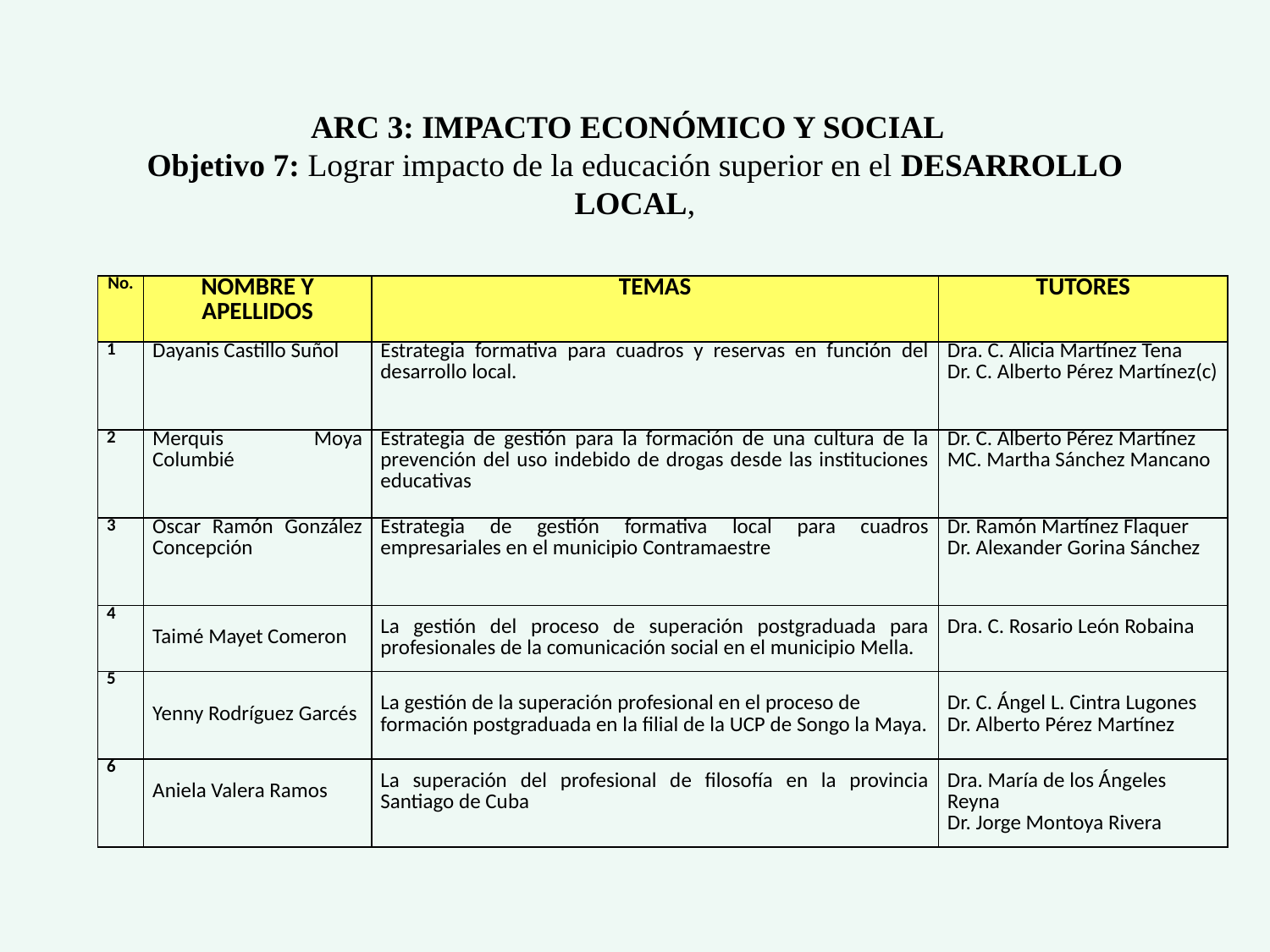

# ARC 3: IMPACTO ECONÓMICO Y SOCIAL Objetivo 7: Lograr impacto de la educación superior en el DESARROLLO LOCAL,
| No. | NOMBRE Y APELLIDOS | TEMAS | TUTORES |
| --- | --- | --- | --- |
| 1 | Dayanis Castillo Suñol | Estrategia formativa para cuadros y reservas en función del desarrollo local. | Dra. C. Alicia Martínez Tena Dr. C. Alberto Pérez Martínez(c) |
| 2 | Merquis Moya Columbié | Estrategia de gestión para la formación de una cultura de la prevención del uso indebido de drogas desde las instituciones educativas | Dr. C. Alberto Pérez Martínez MC. Martha Sánchez Mancano |
| 3 | Oscar Ramón González Concepción | Estrategia de gestión formativa local para cuadros empresariales en el municipio Contramaestre | Dr. Ramón Martínez Flaquer Dr. Alexander Gorina Sánchez |
| 4 | Taimé Mayet Comeron | La gestión del proceso de superación postgraduada para profesionales de la comunicación social en el municipio Mella. | Dra. C. Rosario León Robaina |
| 5 | Yenny Rodríguez Garcés | La gestión de la superación profesional en el proceso de formación postgraduada en la filial de la UCP de Songo la Maya. | Dr. C. Ángel L. Cintra Lugones Dr. Alberto Pérez Martínez |
| 6 | Aniela Valera Ramos | La superación del profesional de filosofía en la provincia Santiago de Cuba | Dra. María de los Ángeles Reyna Dr. Jorge Montoya Rivera |